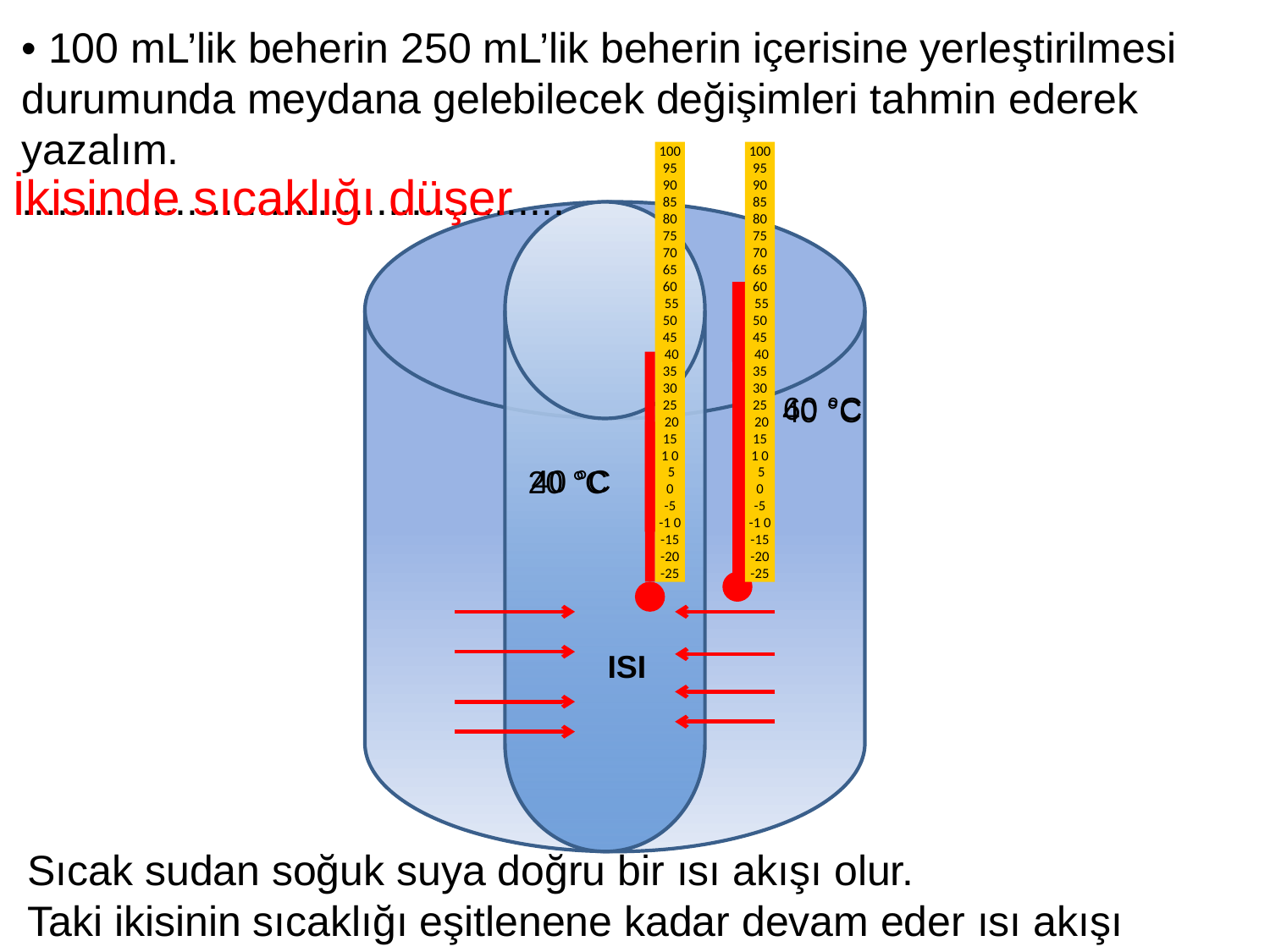

• 100 mL’lik beherin 250 mL’lik beherin içerisine yerleştirilmesi durumunda meydana gelebilecek değişimleri tahmin ederek yazalım.
..............................................
100
95
90
85
80
75
70
65
60
 55
50
45
 40
35
30
25
 20
15
1 0
 5
0
-5
-1 0
-15
-20
-25
100
95
90
85
80
75
70
65
60
 55
50
45
 40
35
30
25
 20
15
1 0
 5
0
-5
-1 0
-15
-20
-25
İkisinde sıcaklığı düşer

60 °C
40 °C

40 °C
20 °C

ISI
Sıcak sudan soğuk suya doğru bir ısı akışı olur.
Taki ikisinin sıcaklığı eşitlenene kadar devam eder ısı akışı